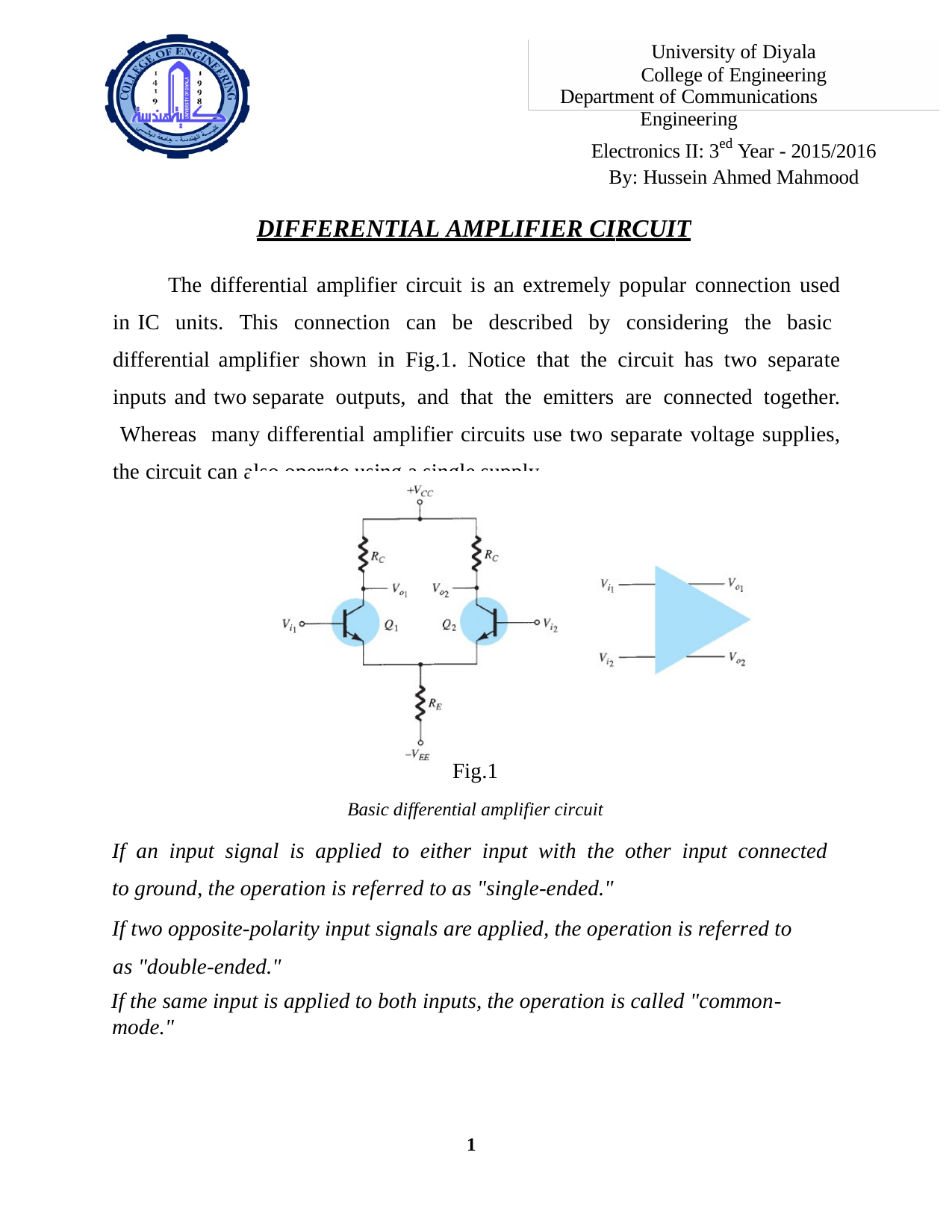

University of Diyala College of Engineering
Department of Communications Engineering
Electronics II: 3ed Year - 2015/2016 By: Hussein Ahmed Mahmood

DIFFERENTIAL AMPLIFIER CIRCUIT

The differential amplifier circuit is an extremely popular connection used in IC  units.  This  connection  can  be  described  by  considering  the  basic  differential amplifier shown in Fig.1. Notice that the circuit has two separate inputs and two separate  outputs,  and  that  the  emitters  are  connected  together.  Whereas  many differential amplifier circuits use two separate voltage supplies, the circuit can also operate using a single supply.

Fig.1

Basic differential amplifier circuit
If  an  input  signal  is  applied  to  either  input  with  the  other  input  connected  to ground, the operation is referred to as "single-ended."
If two opposite-polarity input signals are applied, the operation is referred to as "double-ended."

If the same input is applied to both inputs, the operation is called "common-mode."

1